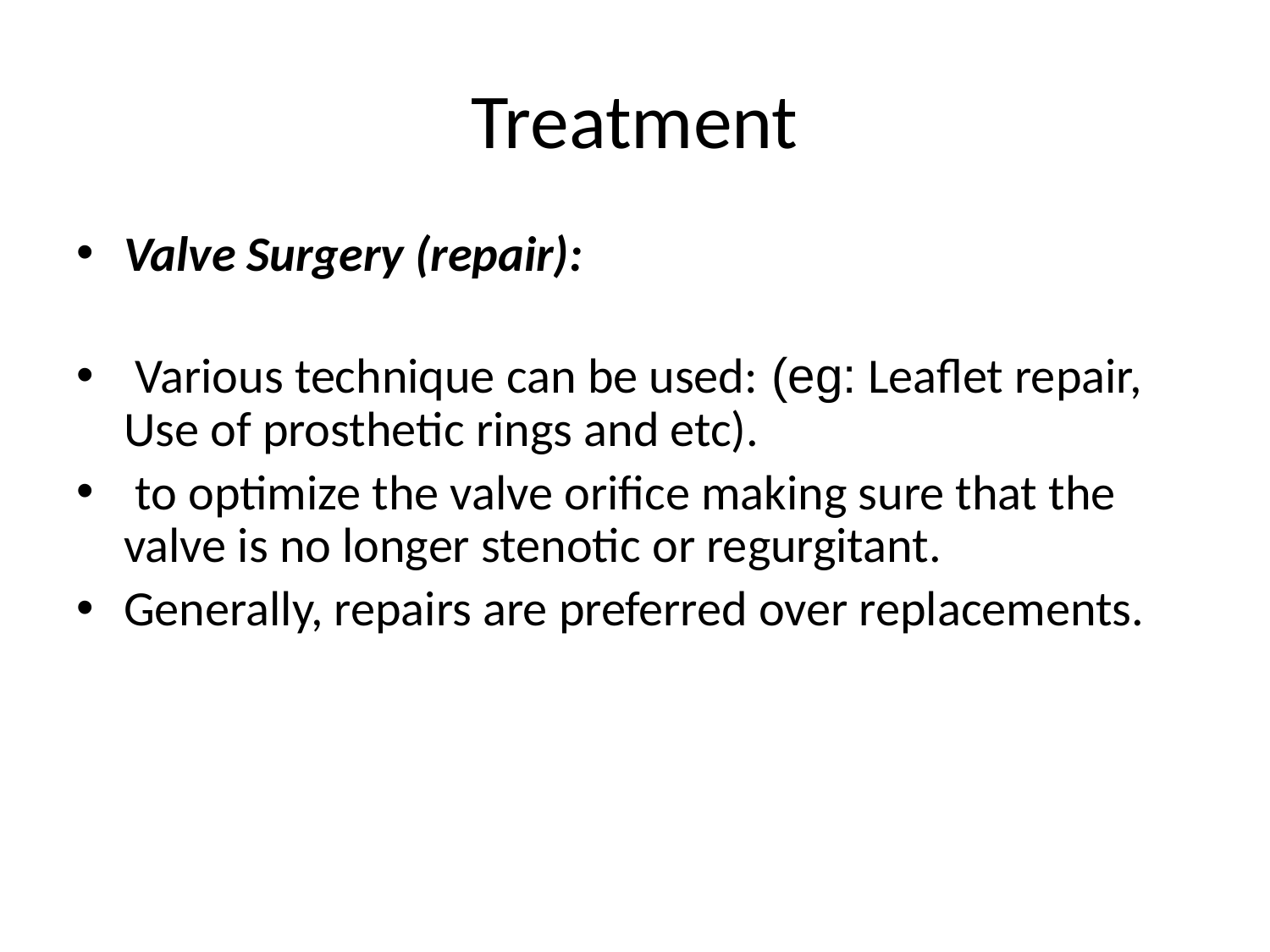

# Treatment
Valve Surgery (repair):
 Various technique can be used: (eg: Leaflet repair, Use of prosthetic rings and etc).
 to optimize the valve orifice making sure that the valve is no longer stenotic or regurgitant.
Generally, repairs are preferred over replacements.